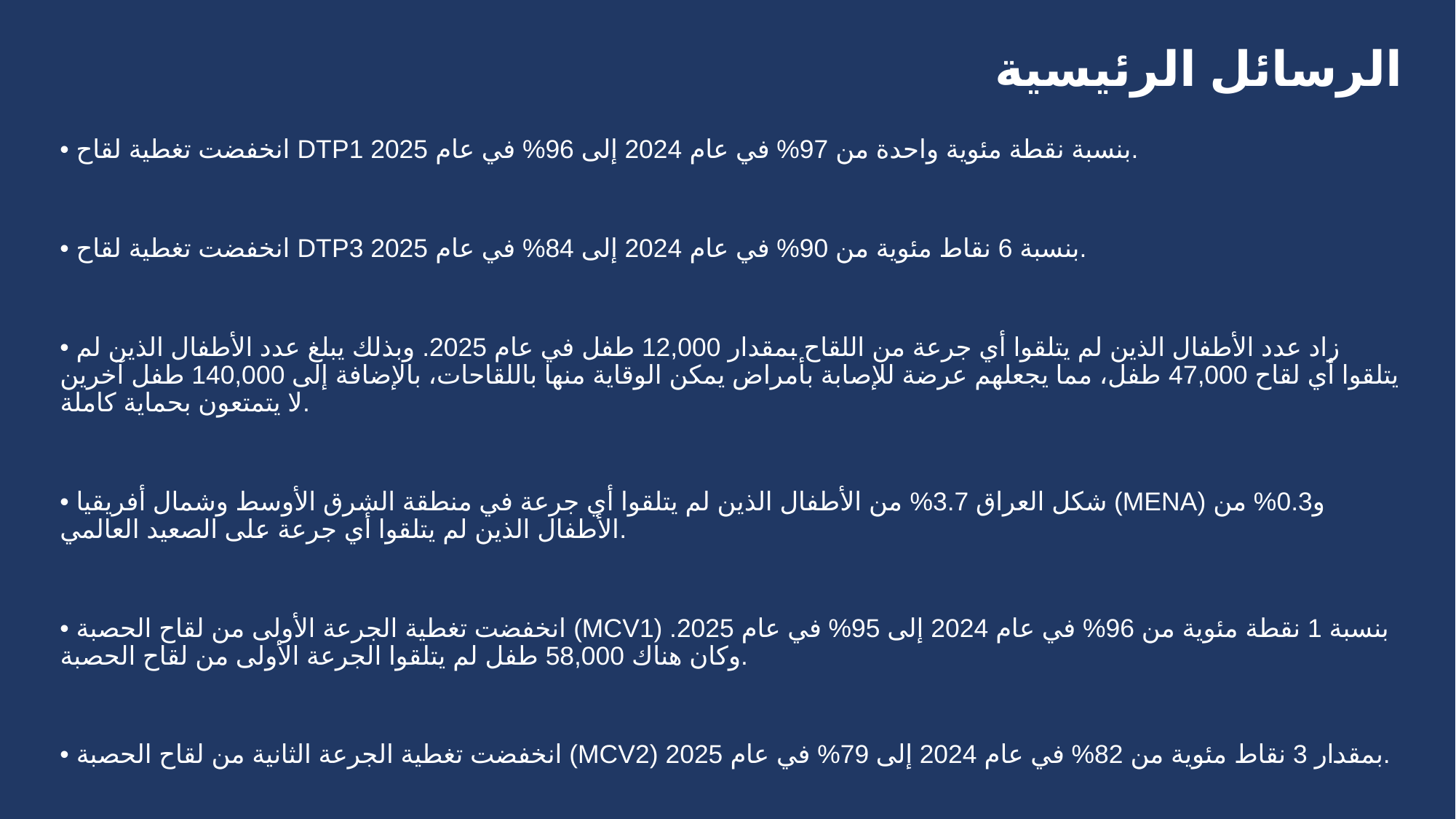

# الرسائل الرئيسية
• انخفضت تغطية لقاح DTP1 بنسبة نقطة مئوية واحدة من 97% في عام 2024 إلى 96% في عام 2025.

• انخفضت تغطية لقاح DTP3 بنسبة 6 نقاط مئوية من 90% في عام 2024 إلى 84% في عام 2025.

• زاد عدد الأطفال الذين لم يتلقوا أي جرعة من اللقاح بمقدار 12,000 طفل في عام 2025. وبذلك يبلغ عدد الأطفال الذين لم يتلقوا أي لقاح 47,000 طفل، مما يجعلهم عرضة للإصابة بأمراض يمكن الوقاية منها باللقاحات، بالإضافة إلى 140,000 طفل آخرين لا يتمتعون بحماية كاملة.

• شكل العراق 3.7% من الأطفال الذين لم يتلقوا أي جرعة في منطقة الشرق الأوسط وشمال أفريقيا (MENA) و0.3% من الأطفال الذين لم يتلقوا أي جرعة على الصعيد العالمي.

• انخفضت تغطية الجرعة الأولى من لقاح الحصبة (MCV1) بنسبة 1 نقطة مئوية من 96% في عام 2024 إلى 95% في عام 2025. وكان هناك 58,000 طفل لم يتلقوا الجرعة الأولى من لقاح الحصبة.

• انخفضت تغطية الجرعة الثانية من لقاح الحصبة (MCV2) بمقدار 3 نقاط مئوية من 82% في عام 2024 إلى 79% في عام 2025.

• لم يتم إدخال لقاح فيروس الورم الحليمي البشري (HPV).